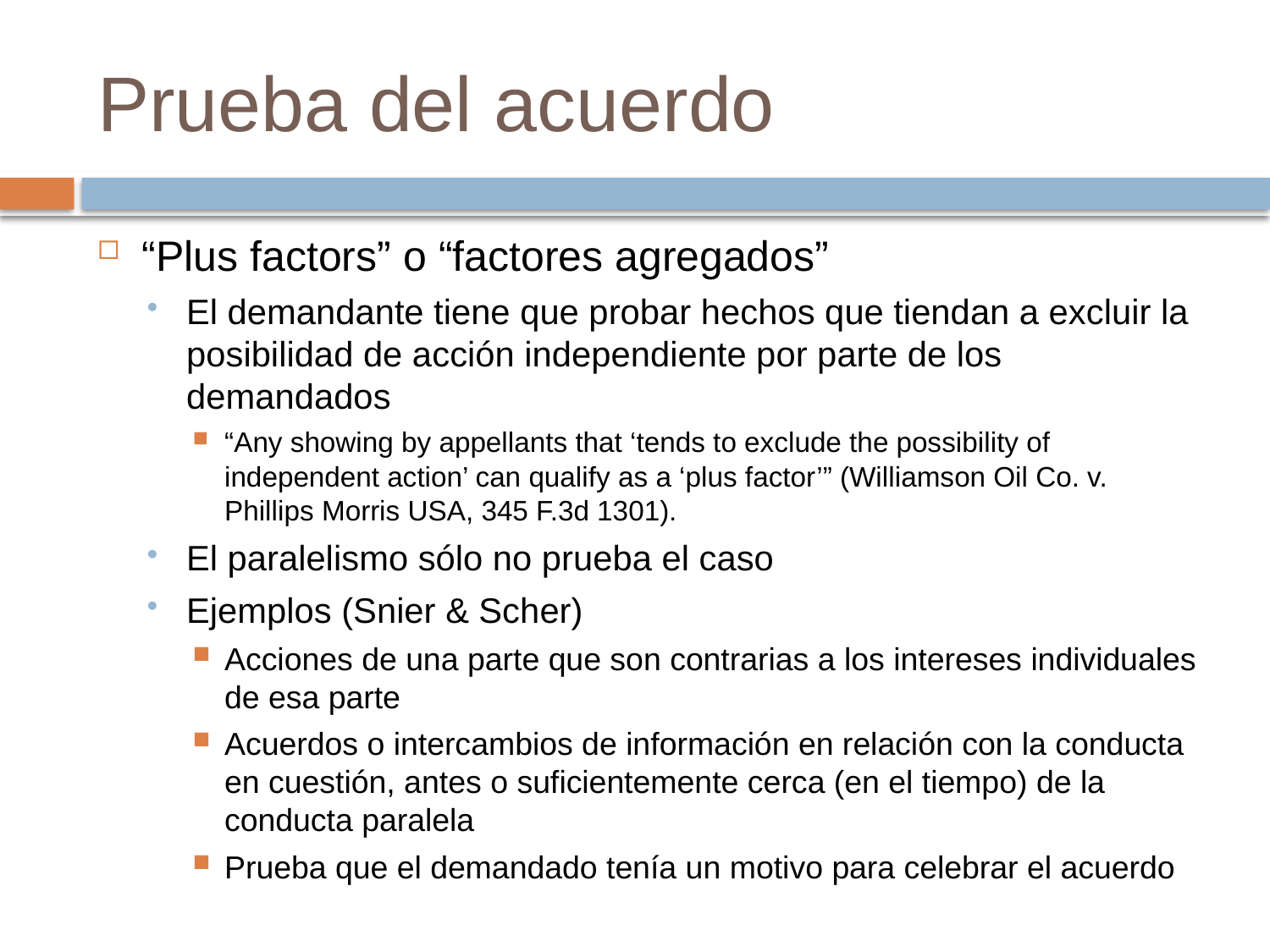

# Prueba del acuerdo
“Plus factors” o “factores agregados”
El demandante tiene que probar hechos que tiendan a excluir la posibilidad de acción independiente por parte de los demandados
“Any showing by appellants that ‘tends to exclude the possibility of independent action’ can qualify as a ‘plus factor’” (Williamson Oil Co. v. Phillips Morris USA, 345 F.3d 1301).
El paralelismo sólo no prueba el caso
Ejemplos (Snier & Scher)
Acciones de una parte que son contrarias a los intereses individuales de esa parte
Acuerdos o intercambios de información en relación con la conducta en cuestión, antes o suficientemente cerca (en el tiempo) de la conducta paralela
Prueba que el demandado tenía un motivo para celebrar el acuerdo